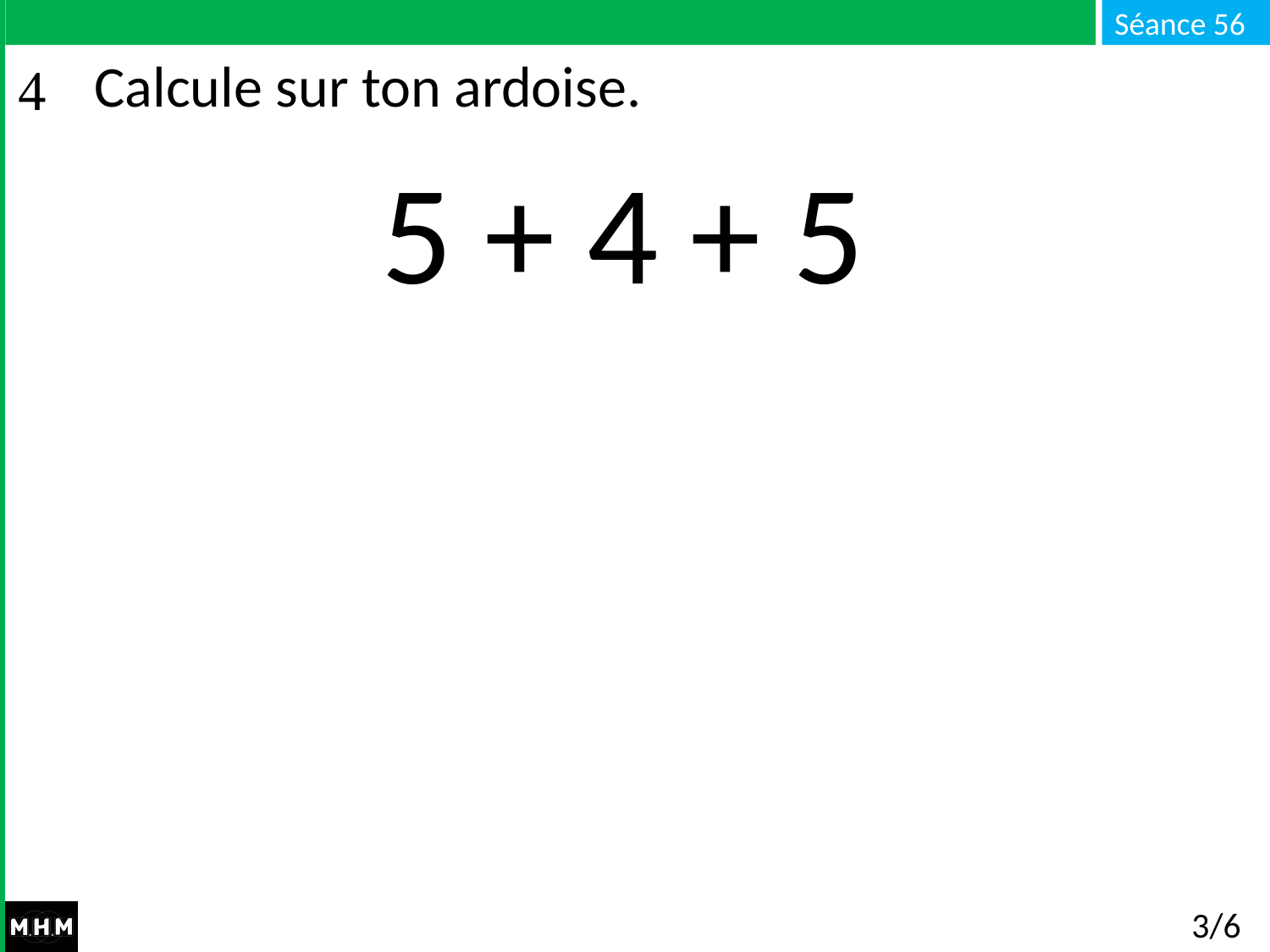

# Calcule sur ton ardoise.
5 + 4 + 5
3/6